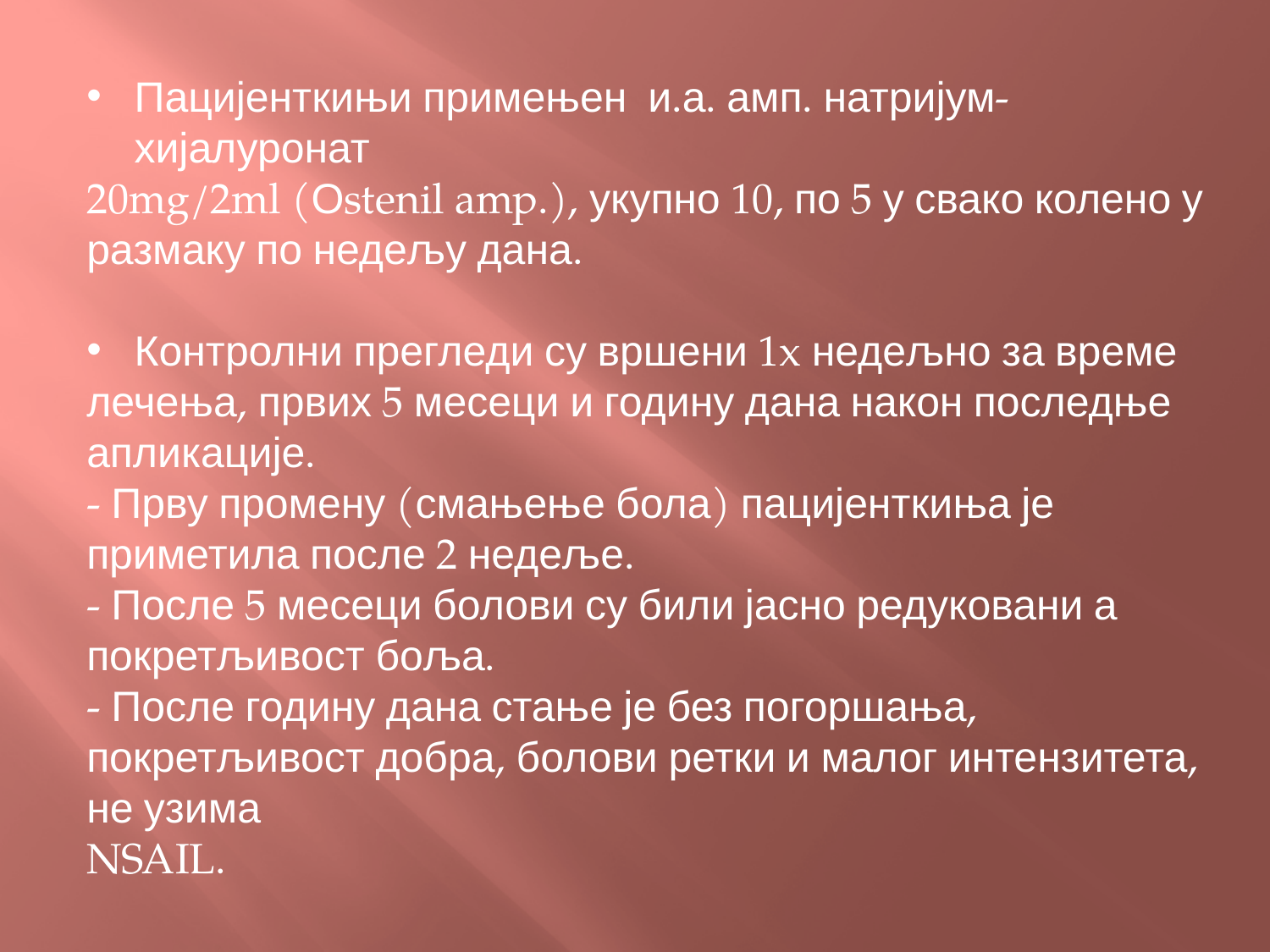

Пацијенткињи примењен  и.а. амп. натријум-хијалуронат
20mg/2ml (Оstenil amp.), укупно 10, по 5 у свако колено у размаку по недељу дана.

Контролни прегледи су вршени 1x недељно за време
лечења, првих 5 месеци и годину дана након последње апликације.
- Прву промену (смањење бола) пацијенткиња је
приметила после 2 недеље.
- После 5 месеци болови су били јасно редуковани а
покретљивост боља.
- После годину дана стање је без погоршања, покретљивост добра, болови ретки и малог интензитета, не узима
NSAIL.